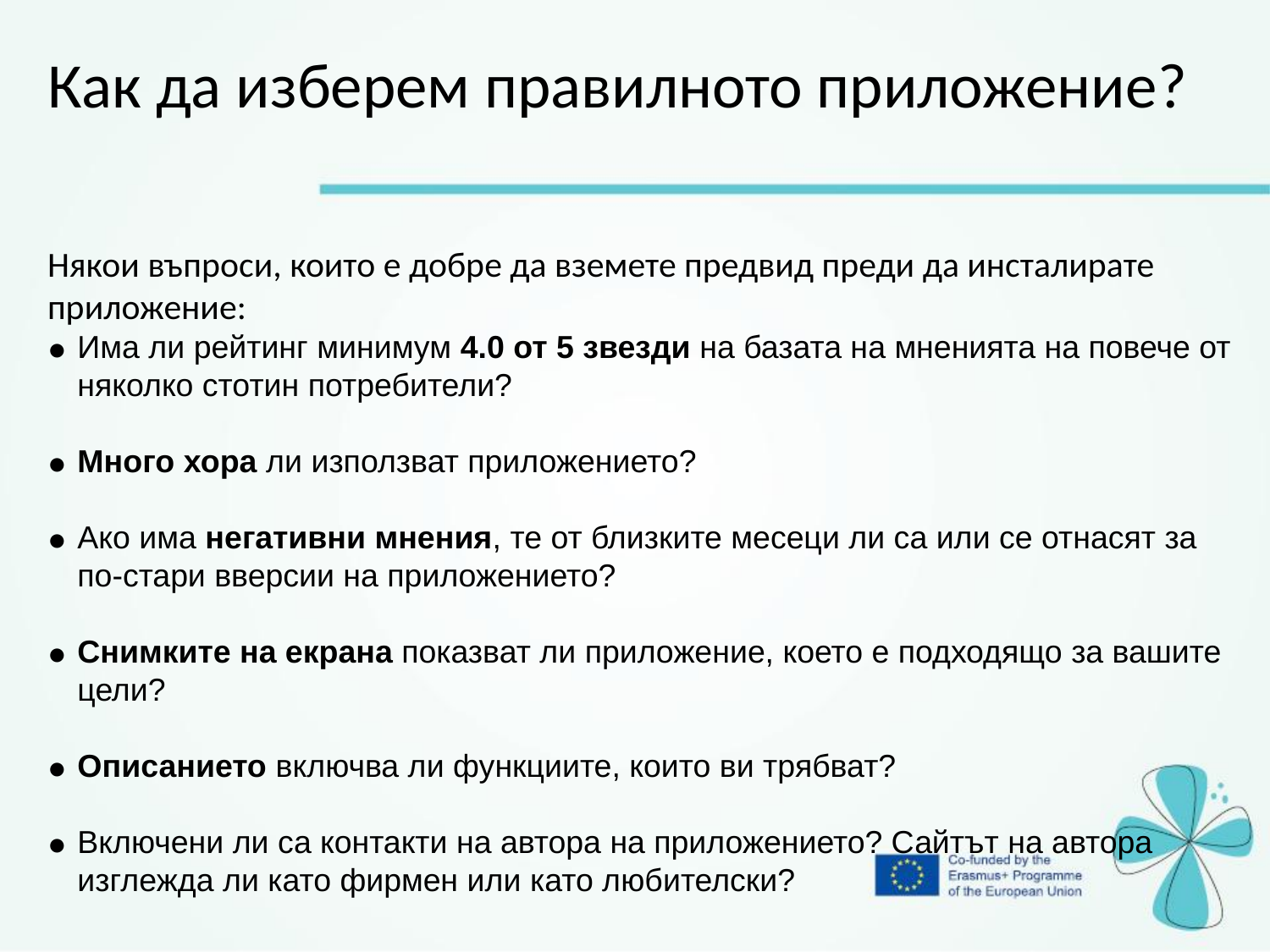

Как да изберем правилното приложение?
Някои въпроси, които е добре да вземете предвид преди да инсталирате приложение:
Има ли рейтинг минимум 4.0 от 5 звезди на базата на мненията на повече от няколко стотин потребители?

Много хора ли използват приложението?
Ако има негативни мнения, те от близките месеци ли са или се отнасят за по-стари вверсии на приложението?
Снимките на екрана показват ли приложение, което е подходящо за вашите цели?

Описанието включва ли функциите, които ви трябват?
Включени ли са контакти на автора на приложението? Сайтът на автора изглежда ли като фирмен или като любителски?